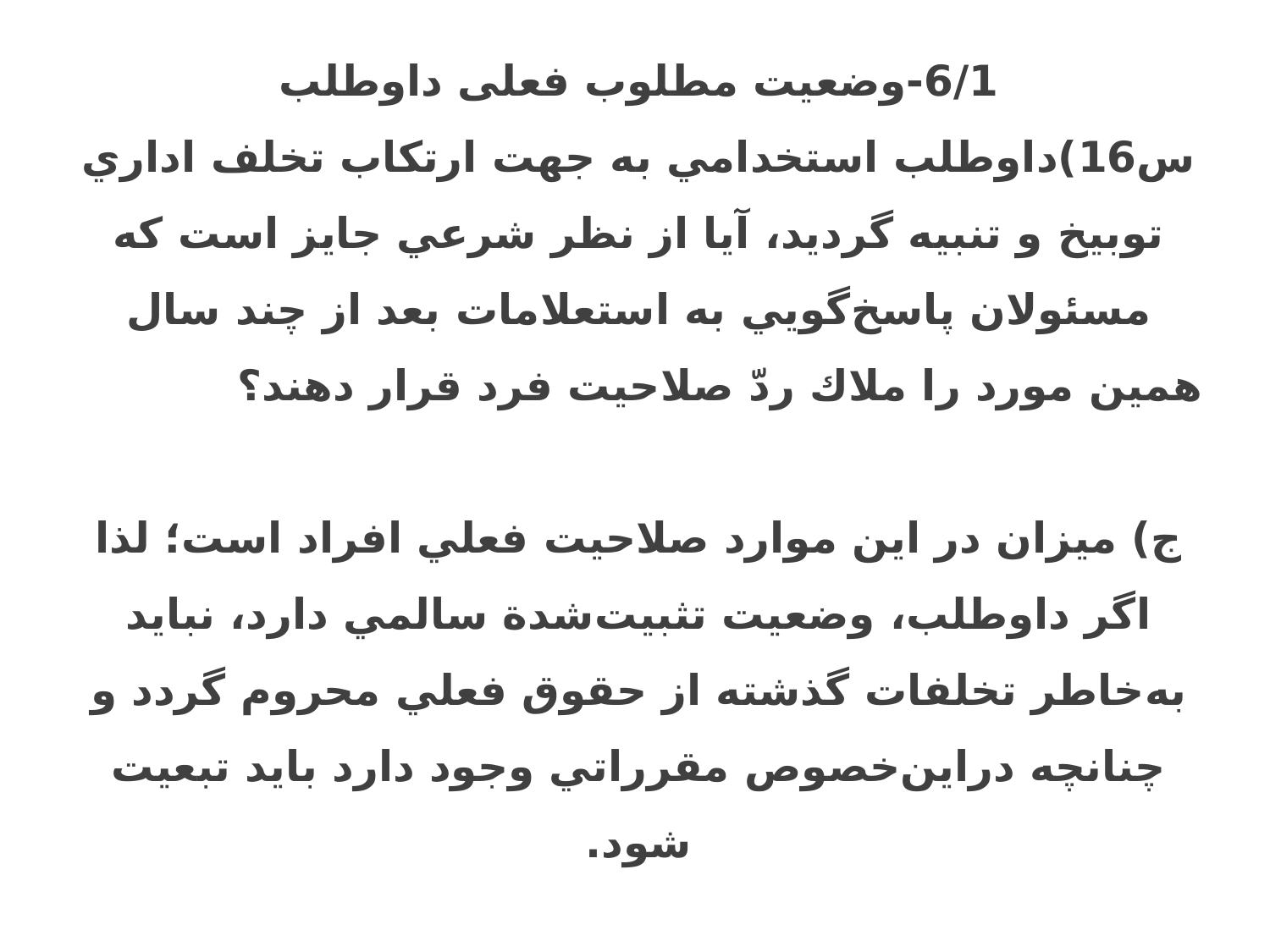

6/1-وضعیت مطلوب فعلی داوطلب
س16)داوطلب استخدامي به جهت ارتكاب تخلف اداري توبيخ و تنبيه گرديد، آيا از نظر شرعي جايز است كه مسئولان پاسخ‌گويي به استعلامات بعد از چند سال همين مورد را ملاك ردّ صلاحيت فرد قرار دهند؟
ج) ميزان در اين موارد صلاحيت فعلي افراد است؛ لذا اگر داوطلب، وضعيت تثبيت‌شدة سالمي دارد، نبايد به‌خاطر تخلفات گذشته از حقوق فعلي محروم گردد و چنانچه دراين‌خصوص مقرراتي وجود دارد بايد تبعيت شود.